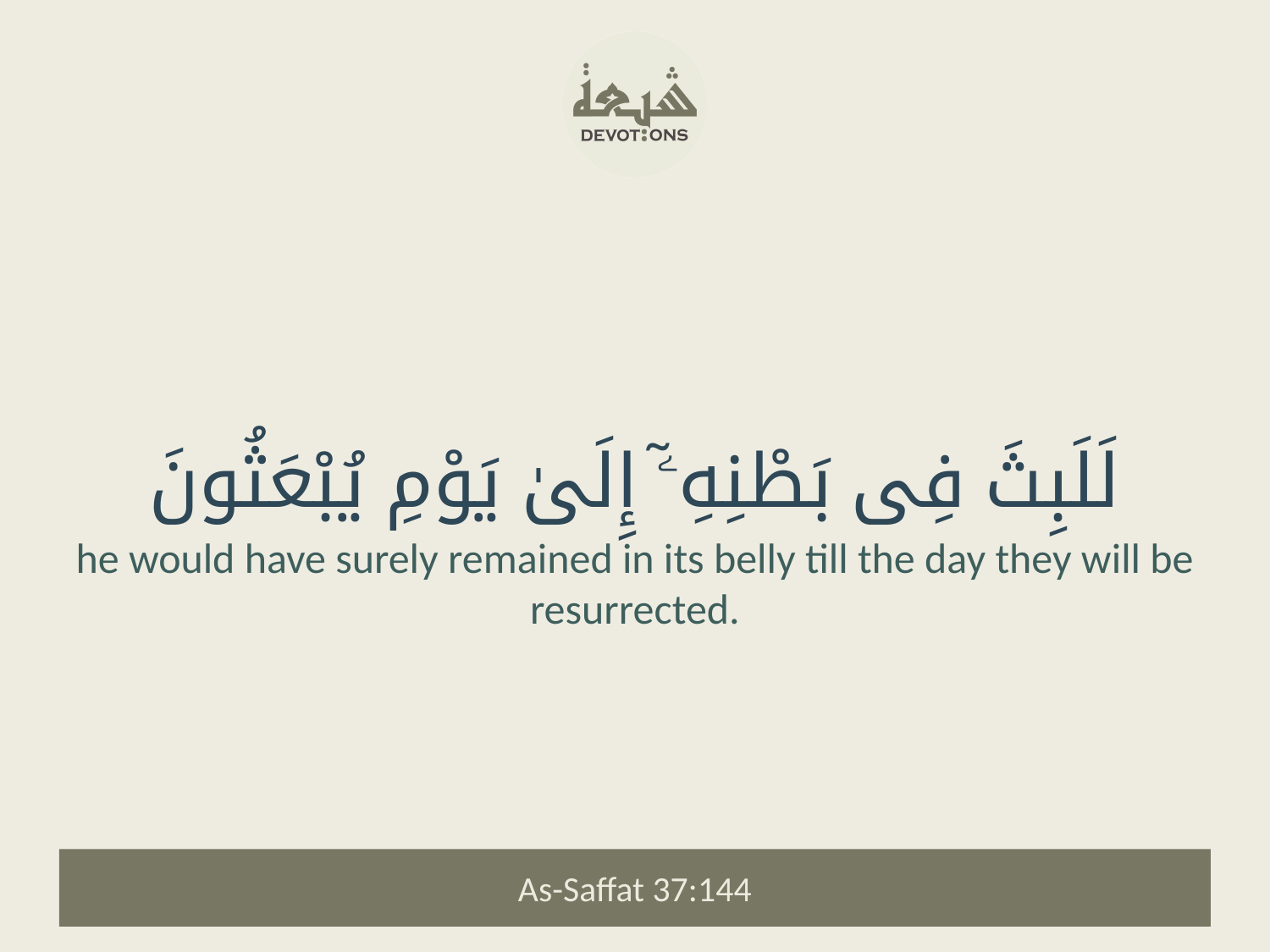

لَلَبِثَ فِى بَطْنِهِۦٓ إِلَىٰ يَوْمِ يُبْعَثُونَ
he would have surely remained in its belly till the day they will be resurrected.
As-Saffat 37:144